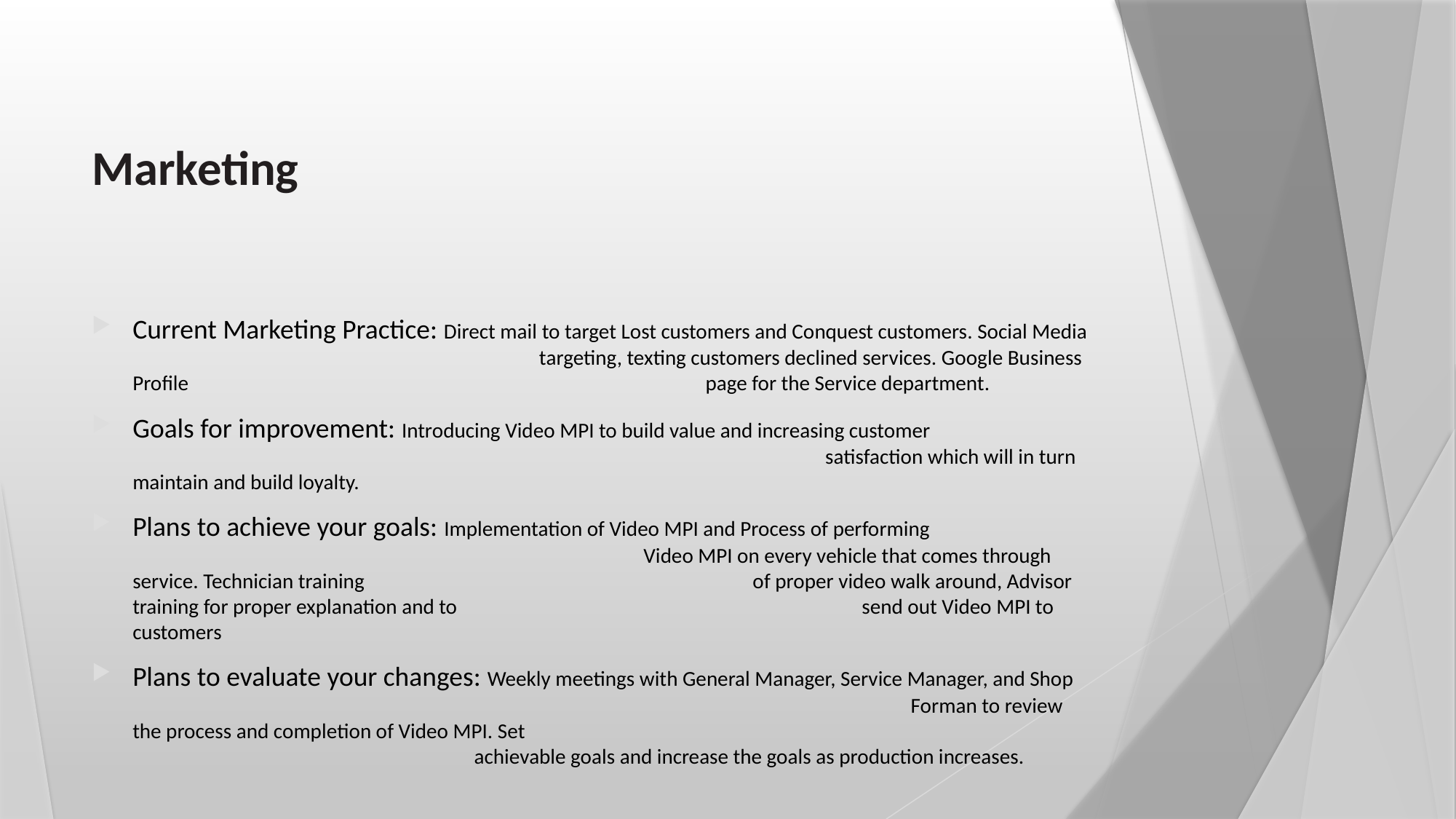

# Marketing

Current Marketing Practice: Direct mail to target Lost customers and Conquest customers. Social Media   	                                                               targeting, texting customers declined services. Google Business Profile  	      		                                                    page for the Service department.
Goals for improvement: Introducing Video MPI to build value and increasing customer       	                                               					        satisfaction which will in turn maintain and build loyalty.
Plans to achieve your goals: Implementation of Video MPI and Process of performing       	                                                  	                                                              Video MPI on every vehicle that comes through service. Technician training  	                                                              of proper video walk around, Advisor training for proper explanation and to  	                                                              send out Video MPI to customers
Plans to evaluate your changes: Weekly meetings with General Manager, Service Manager, and Shop 	      						   Forman to review the process and completion of Video MPI. Set 								   achievable goals and increase the goals as production increases.